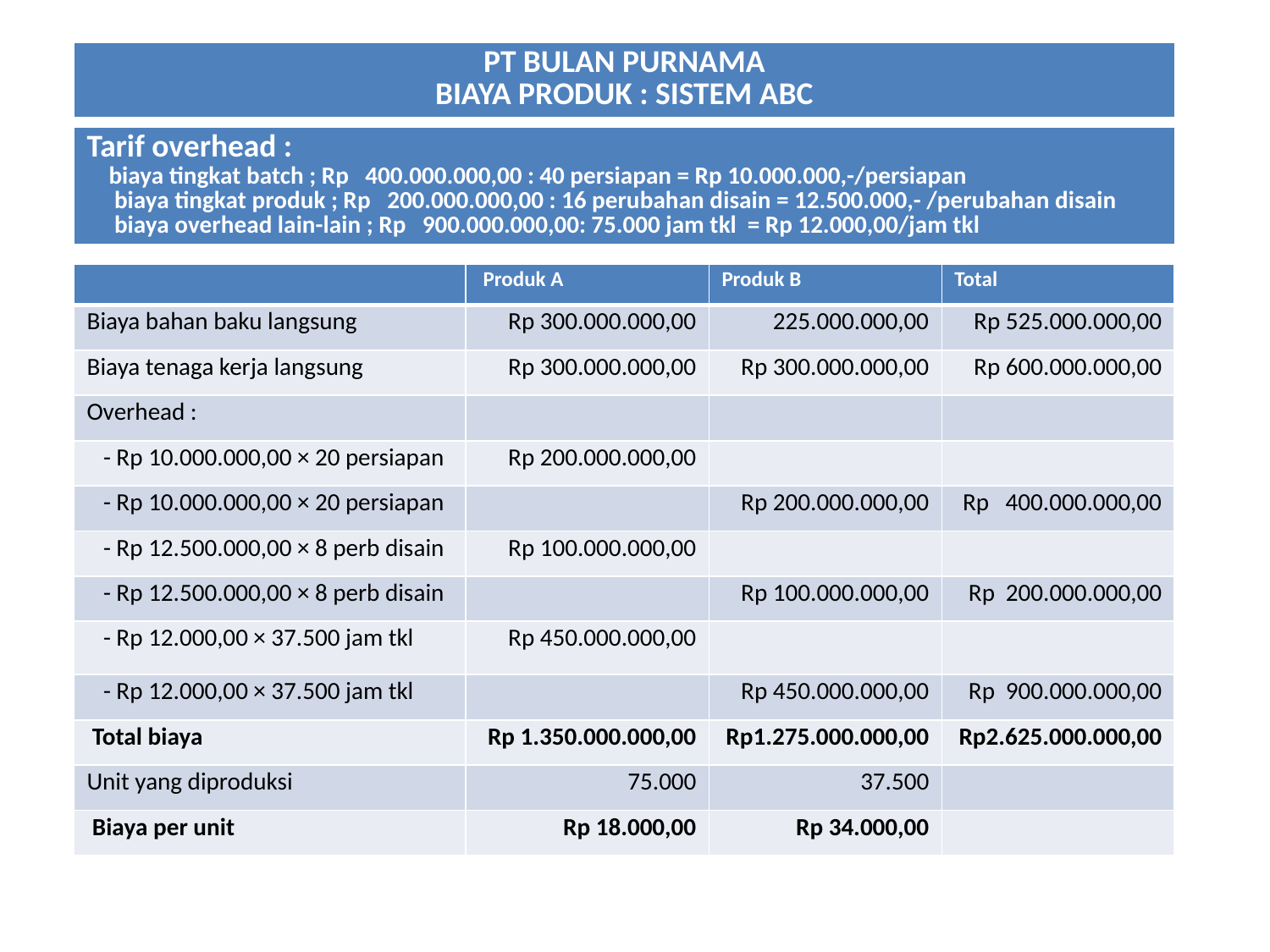

| PT BULAN PURNAMA BIAYA PRODUK : SISTEM ABC |
| --- |
.
| Tarif overhead : biaya tingkat batch ; Rp 400.000.000,00 : 40 persiapan = Rp 10.000.000,-/persiapan biaya tingkat produk ; Rp 200.000.000,00 : 16 perubahan disain = 12.500.000,- /perubahan disain biaya overhead lain-lain ; Rp 900.000.000,00: 75.000 jam tkl = Rp 12.000,00/jam tkl |
| --- |
|  | Produk A | Produk B | Total |
| --- | --- | --- | --- |
| Biaya bahan baku langsung | Rp 300.000.000,00 | 225.000.000,00 | Rp 525.000.000,00 |
| Biaya tenaga kerja langsung | Rp 300.000.000,00 | Rp 300.000.000,00 | Rp 600.000.000,00 |
| Overhead : |  |  |  |
| - Rp 10.000.000,00 × 20 persiapan | Rp 200.000.000,00 |  |  |
| - Rp 10.000.000,00 × 20 persiapan |  | Rp 200.000.000,00 | Rp 400.000.000,00 |
| - Rp 12.500.000,00 × 8 perb disain | Rp 100.000.000,00 |  |  |
| - Rp 12.500.000,00 × 8 perb disain |  | Rp 100.000.000,00 | Rp 200.000.000,00 |
| - Rp 12.000,00 × 37.500 jam tkl | Rp 450.000.000,00 |  |  |
| - Rp 12.000,00 × 37.500 jam tkl |  | Rp 450.000.000,00 | Rp 900.000.000,00 |
| Total biaya | Rp 1.350.000.000,00 | Rp1.275.000.000,00 | Rp2.625.000.000,00 |
| Unit yang diproduksi | 75.000 | 37.500 |  |
| Biaya per unit | Rp 18.000,00 | Rp 34.000,00 |  |